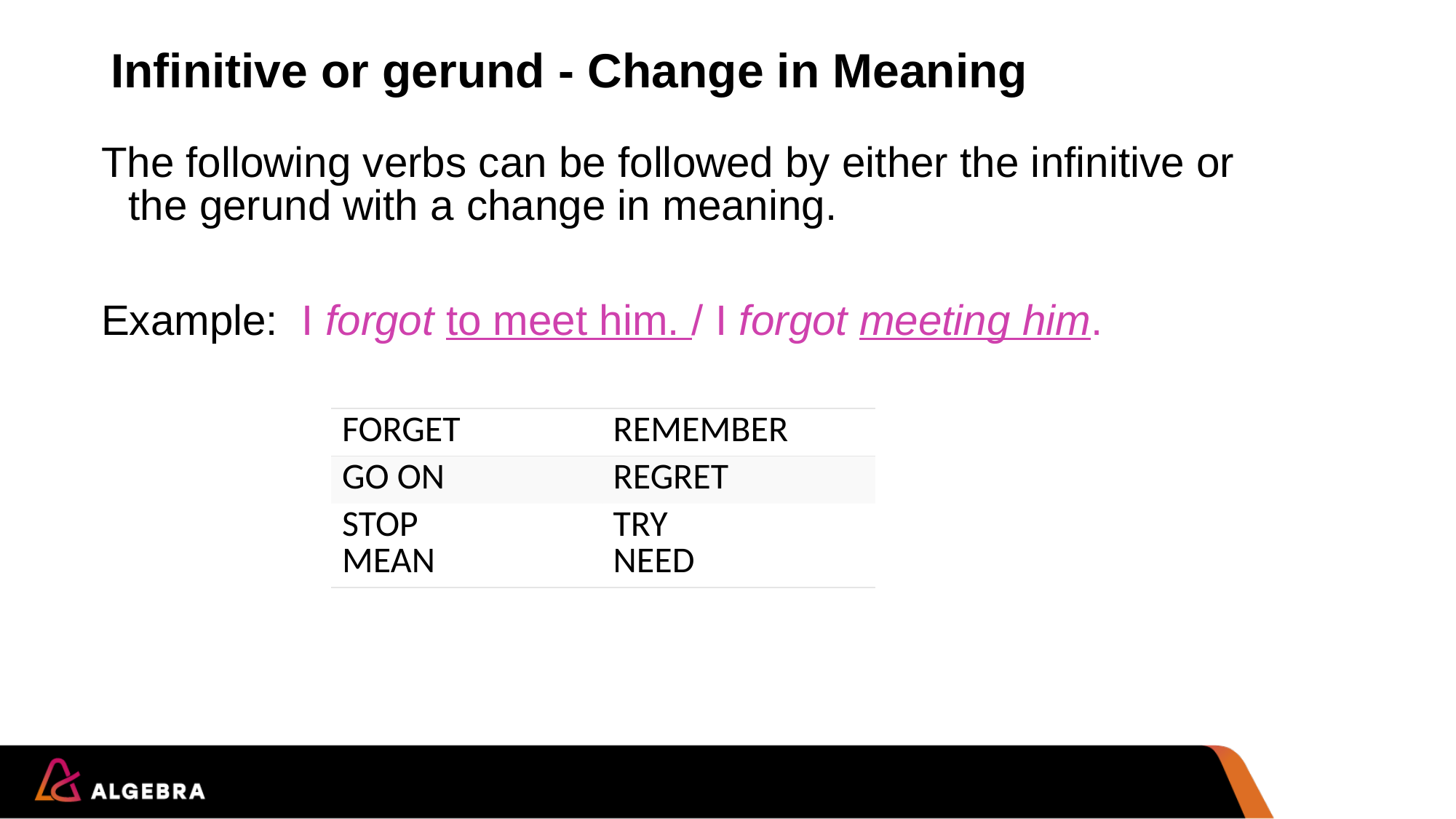

# Infinitive or gerund - Change in Meaning
The following verbs can be followed by either the infinitive or the gerund with a change in meaning.

Example:  I forgot to meet him. / I forgot meeting him.

| FORGET | REMEMBER |
| --- | --- |
| GO ON | REGRET |
| STOP MEAN | TRY NEED |